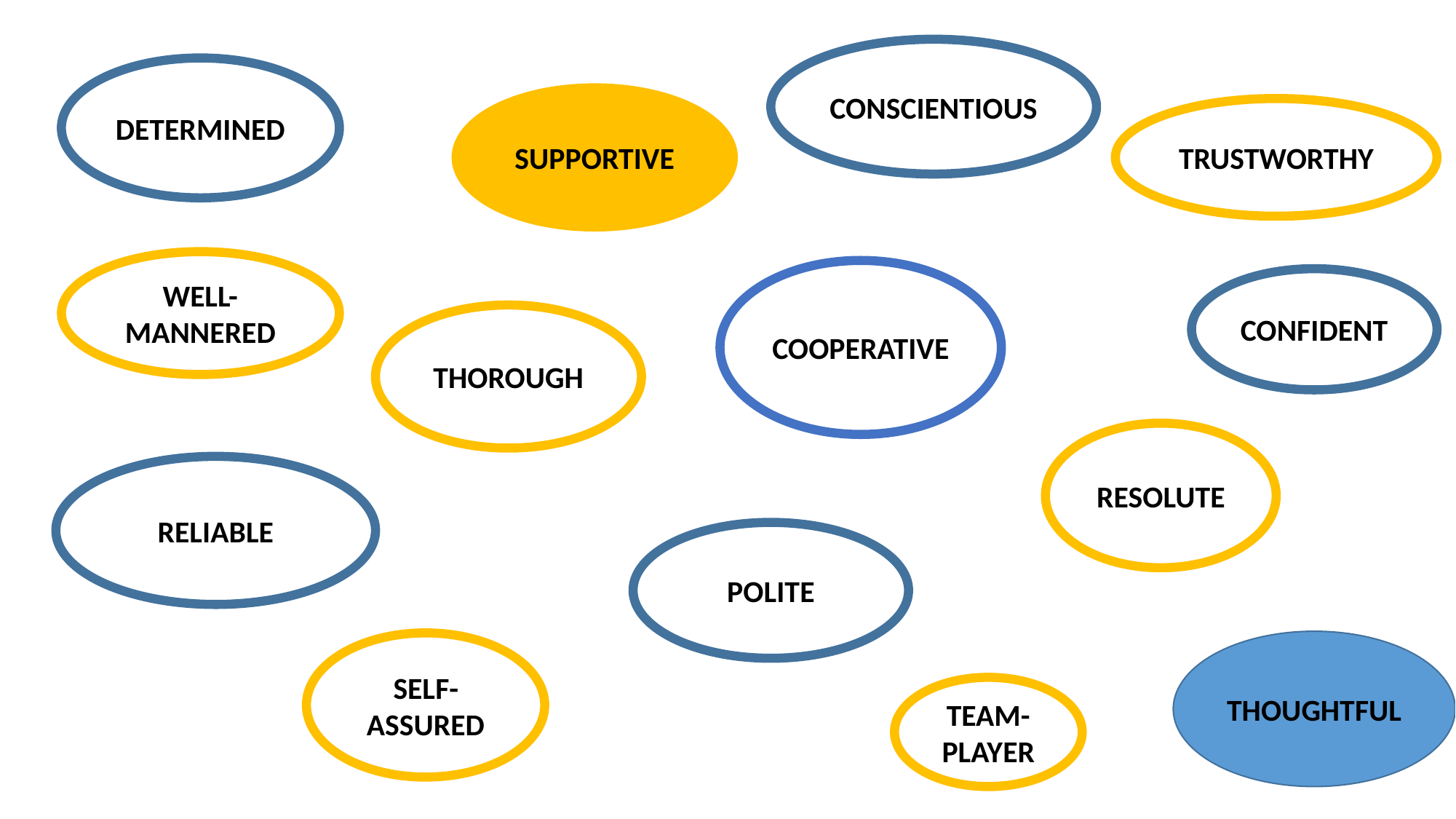

CONSCIENTIOUS
DETERMINED
SUPPORTIVE
TRUSTWORTHY
WELL-MANNERED
COOPERATIVE
CONFIDENT
THOROUGH
RESOLUTE
RELIABLE
POLITE
THOUGHTFUL
SELF-ASSURED
TEAM-PLAYER